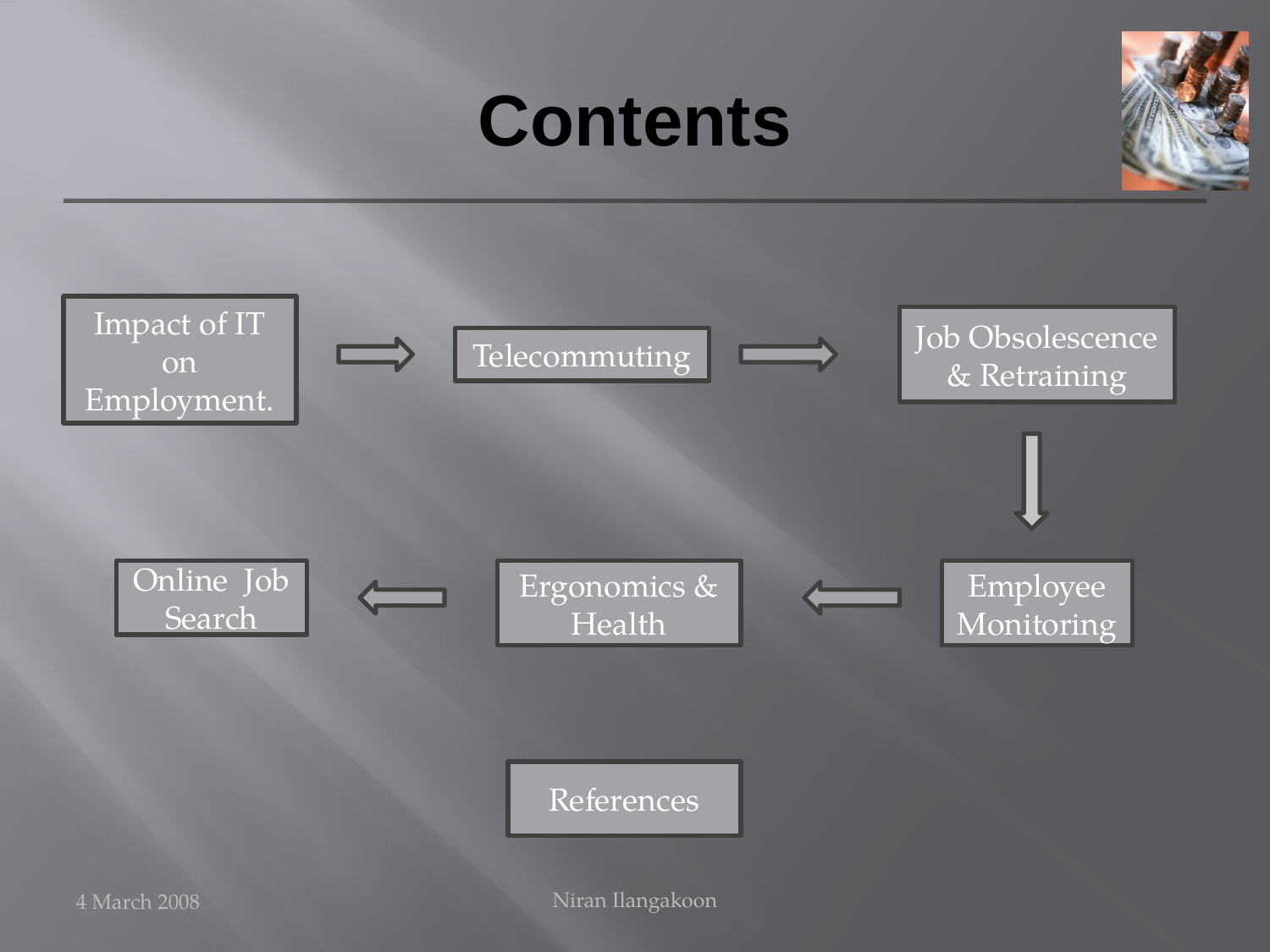

# Contents
Impact of IT on Employment.
Job Obsolescence & Retraining
Telecommuting

Online  Job Search
Ergonomics & Health
Employee Monitoring

References
Niran Ilangakoon
4 March 2008